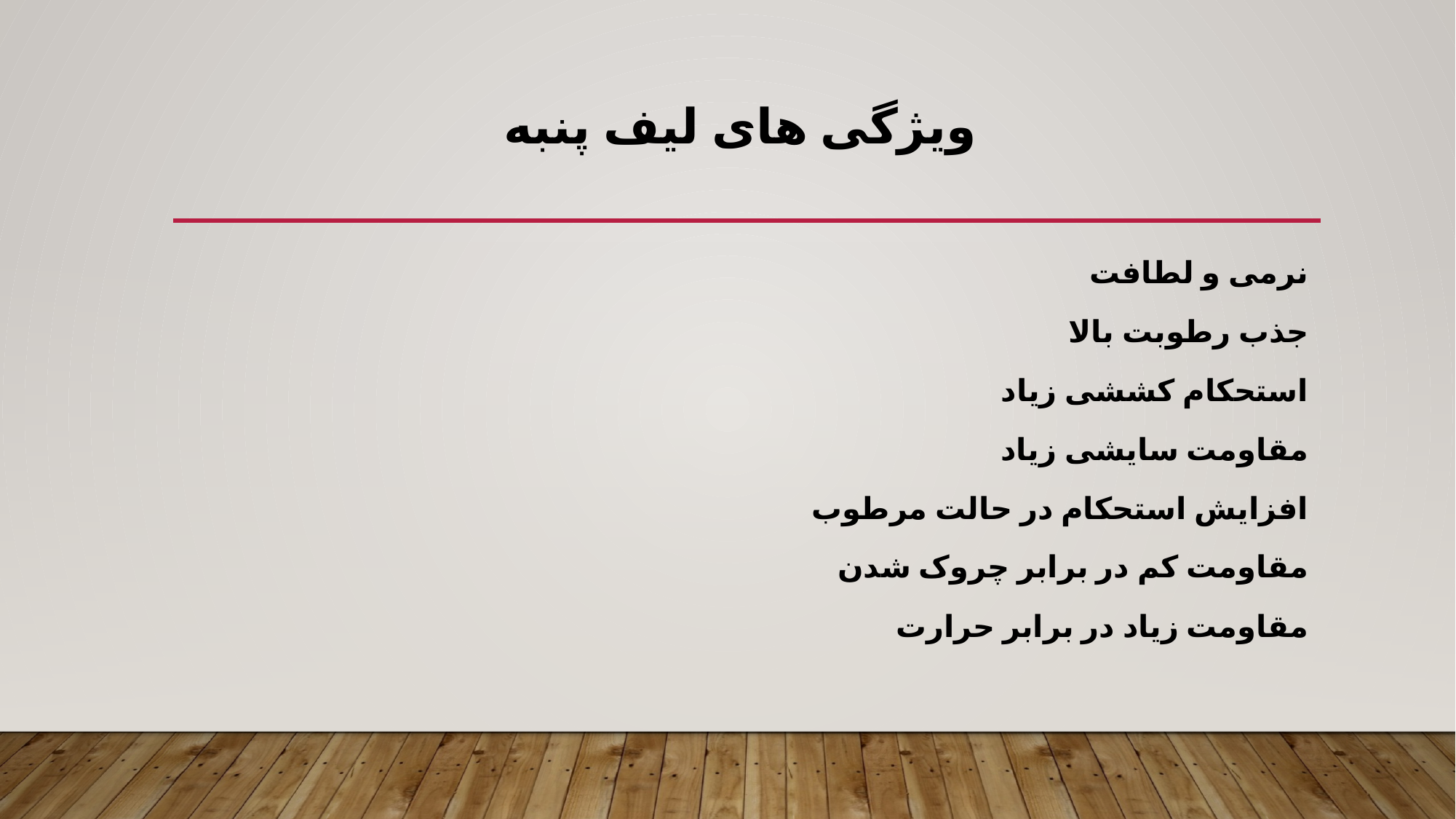

# ویژگی های لیف پنبه
نرمی و لطافت
جذب رطوبت بالا
استحکام کششی زیاد
مقاومت سایشی زیاد
افزایش استحکام در حالت مرطوب
مقاومت کم در برابر چروک شدن
مقاومت زیاد در برابر حرارت